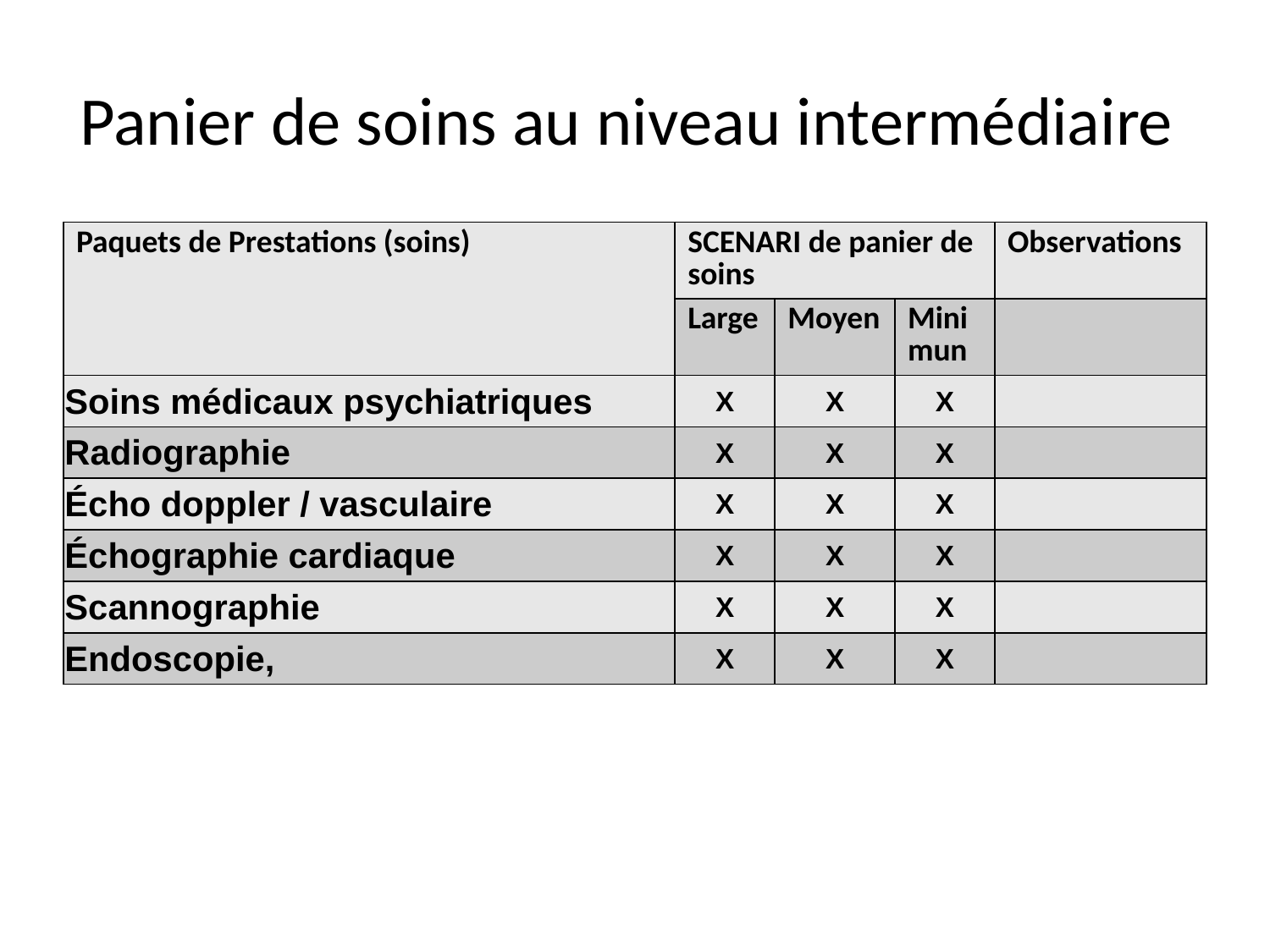

# Panier de soins au niveau intermédiaire
| Paquets de Prestations (soins) | SCENARI de panier de soins |  |  | Observations |
| --- | --- | --- | --- | --- |
|  | Large | Moyen | Minimun |  |
| Soins médicaux psychiatriques | X | X | X |  |
| Radiographie | X | X | X |  |
| Écho doppler / vasculaire | X | X | X |  |
| Échographie cardiaque | X | X | X |  |
| Scannographie | X | X | X |  |
| Endoscopie, | X | X | X |  |